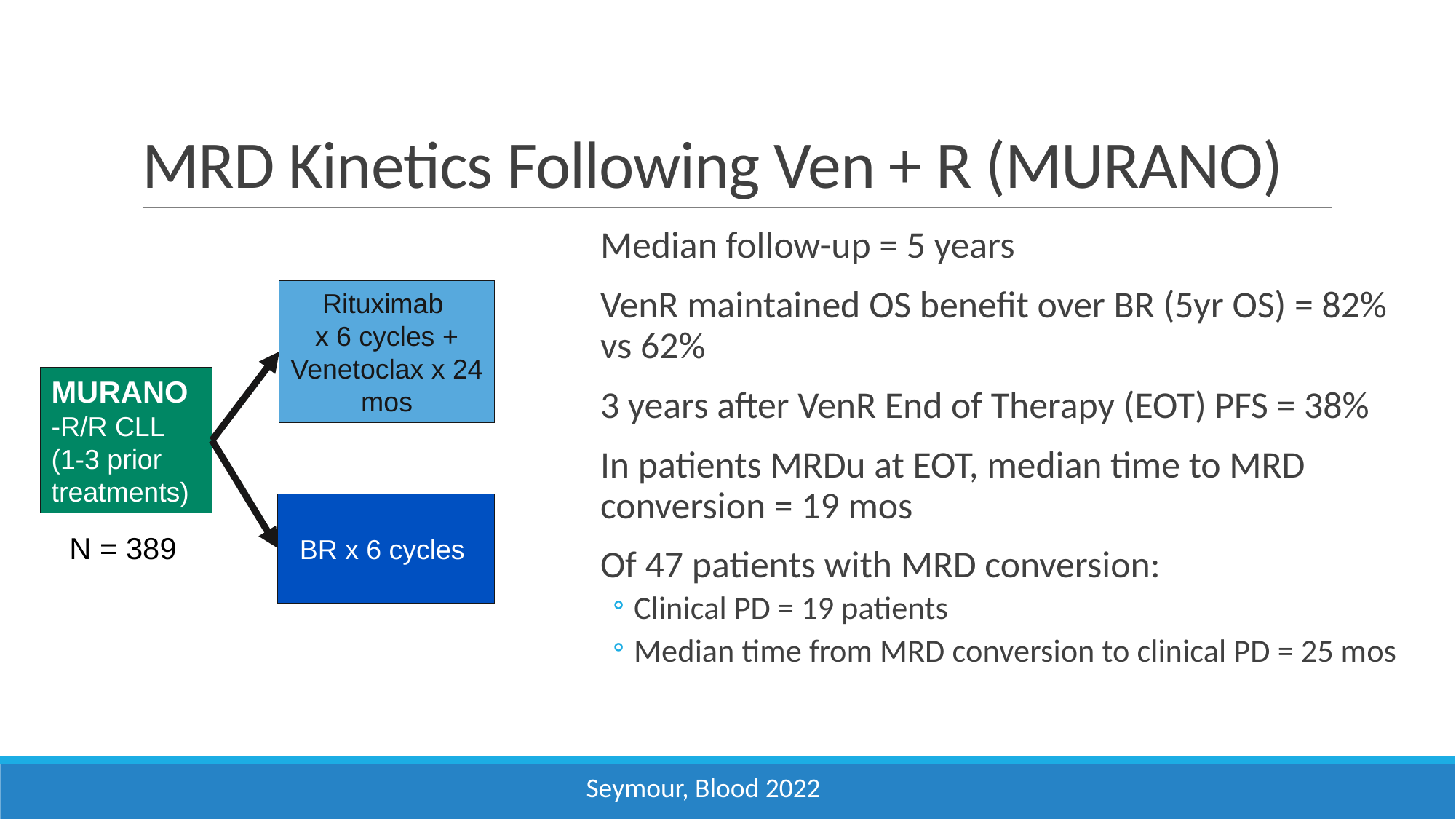

# MRD Kinetics Following Ven + R (MURANO)
Median follow-up = 5 years
VenR maintained OS benefit over BR (5yr OS) = 82% vs 62%
3 years after VenR End of Therapy (EOT) PFS = 38%
In patients MRDu at EOT, median time to MRD conversion = 19 mos
Of 47 patients with MRD conversion:
Clinical PD = 19 patients
Median time from MRD conversion to clinical PD = 25 mos
Rituximab
x 6 cycles + Venetoclax x 24 mos
MURANO
-R/R CLL
(1-3 prior treatments)

BR x 6 cycles

N = 389
Seymour, Blood 2022